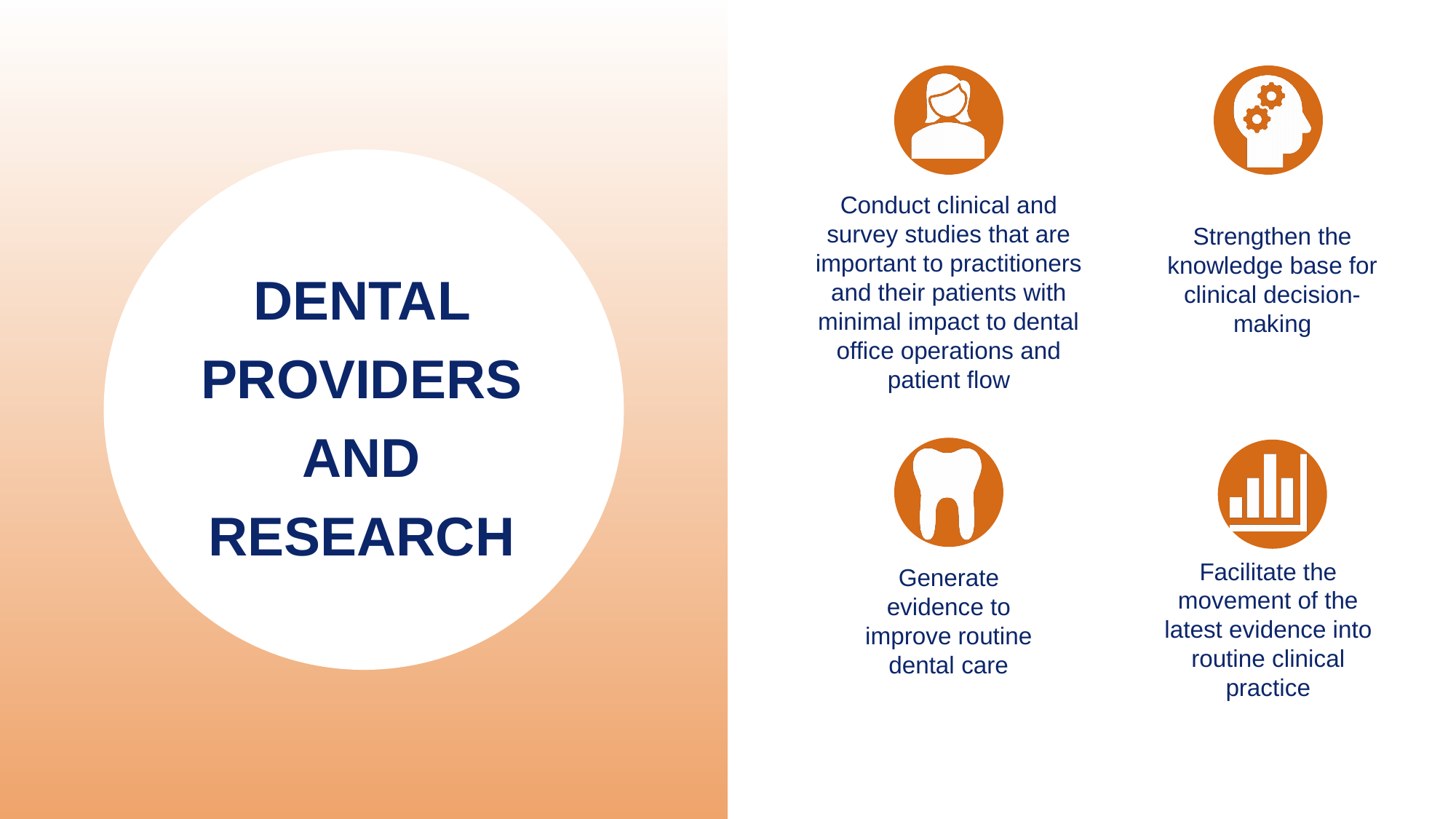

Strengthen the knowledge base for clinical decision-making
Conduct clinical and survey studies that are important to practitioners and their patients with minimal impact to dental office operations and patient flow
# DENTAL PROVIDERS AND RESEARCH

Generate evidence to improve routine dental care
Facilitate the movement of the latest evidence into routine clinical practice